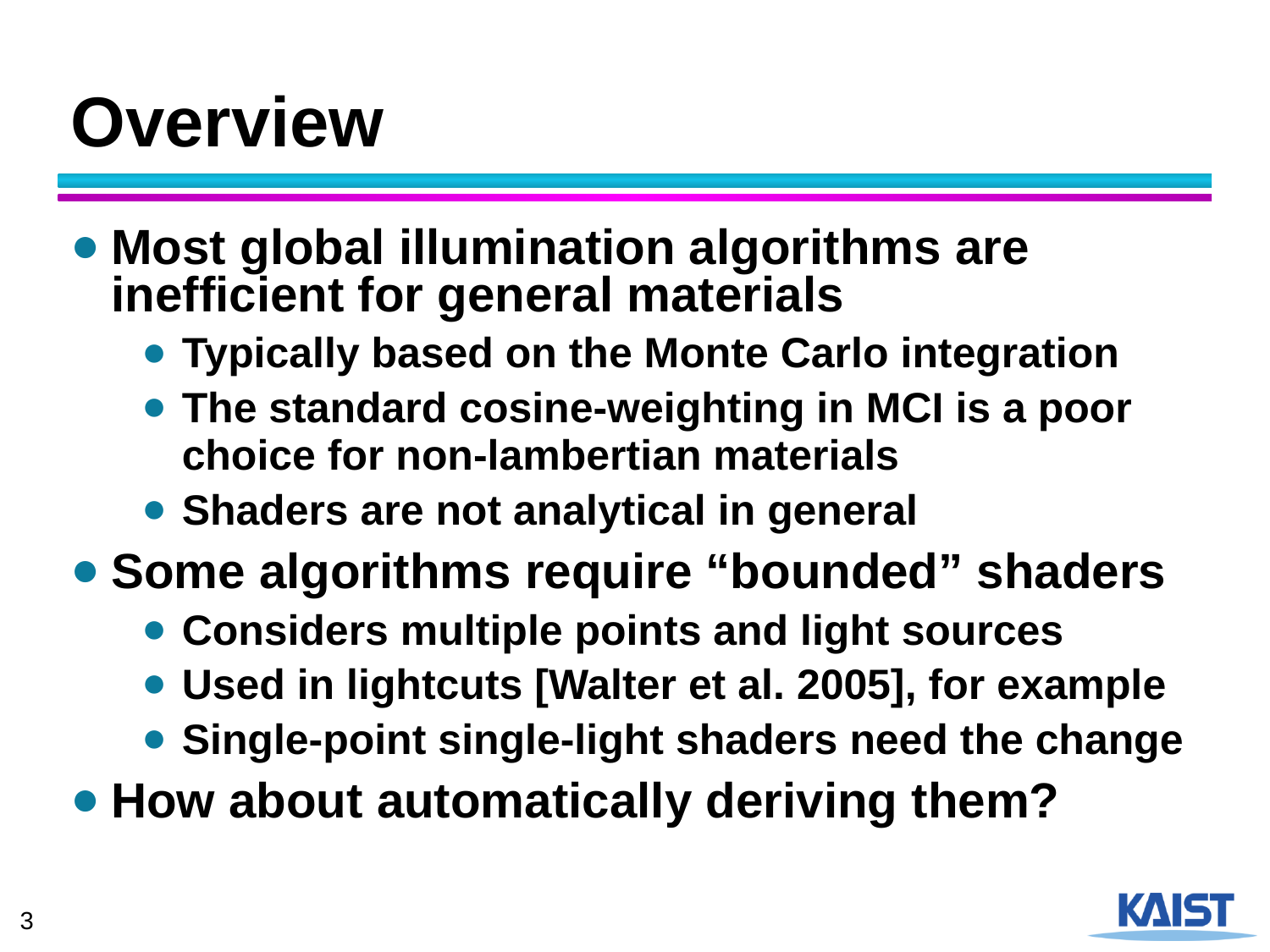

# Overview
Most global illumination algorithms are inefficient for general materials
Typically based on the Monte Carlo integration
The standard cosine-weighting in MCI is a poor choice for non-lambertian materials
Shaders are not analytical in general
Some algorithms require “bounded” shaders
Considers multiple points and light sources
Used in lightcuts [Walter et al. 2005], for example
Single-point single-light shaders need the change
How about automatically deriving them?